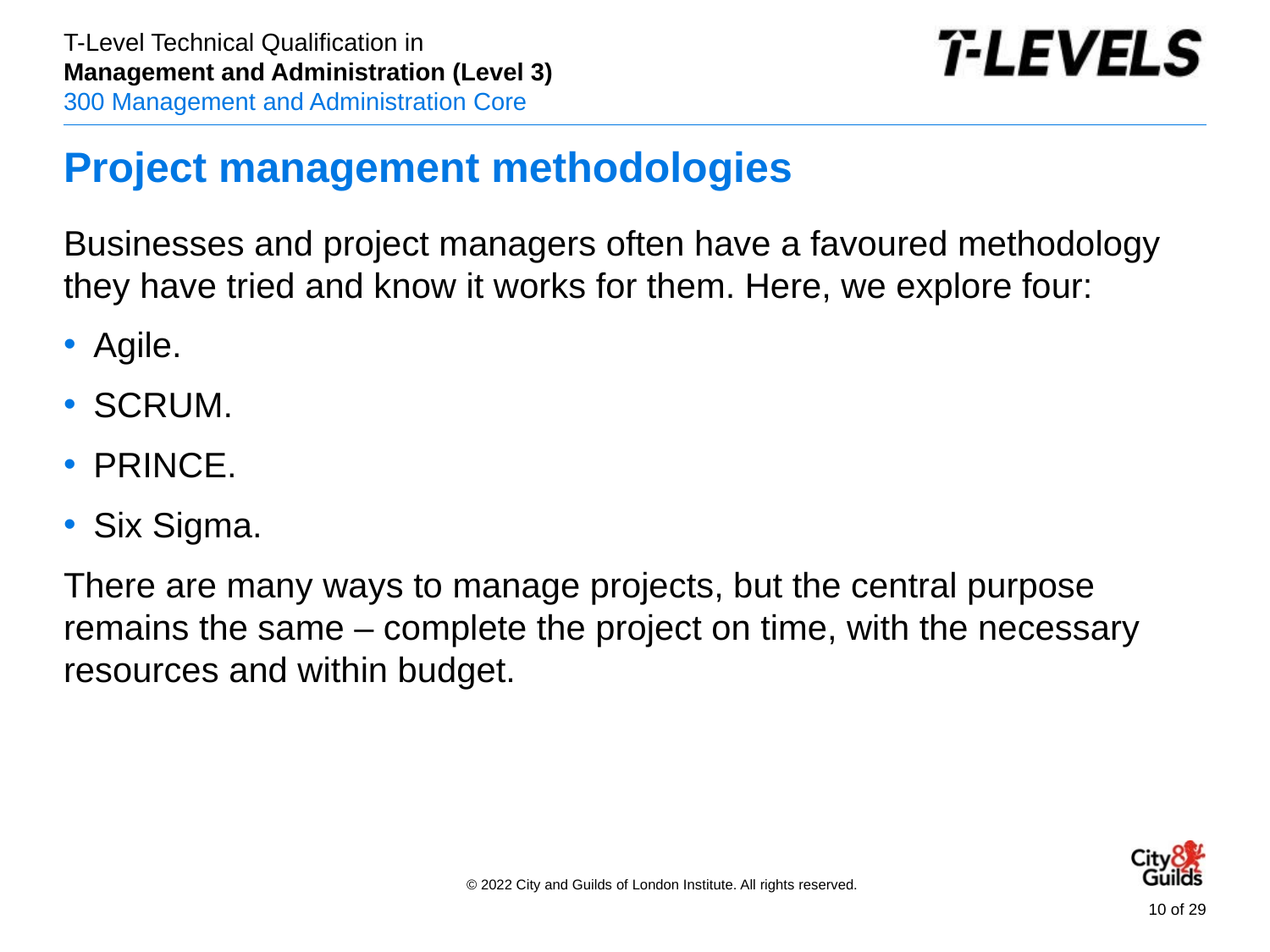

# Project management methodologies
Businesses and project managers often have a favoured methodology they have tried and know it works for them. Here, we explore four:
Agile.
SCRUM.
PRINCE.
Six Sigma.
There are many ways to manage projects, but the central purpose remains the same – complete the project on time, with the necessary resources and within budget.